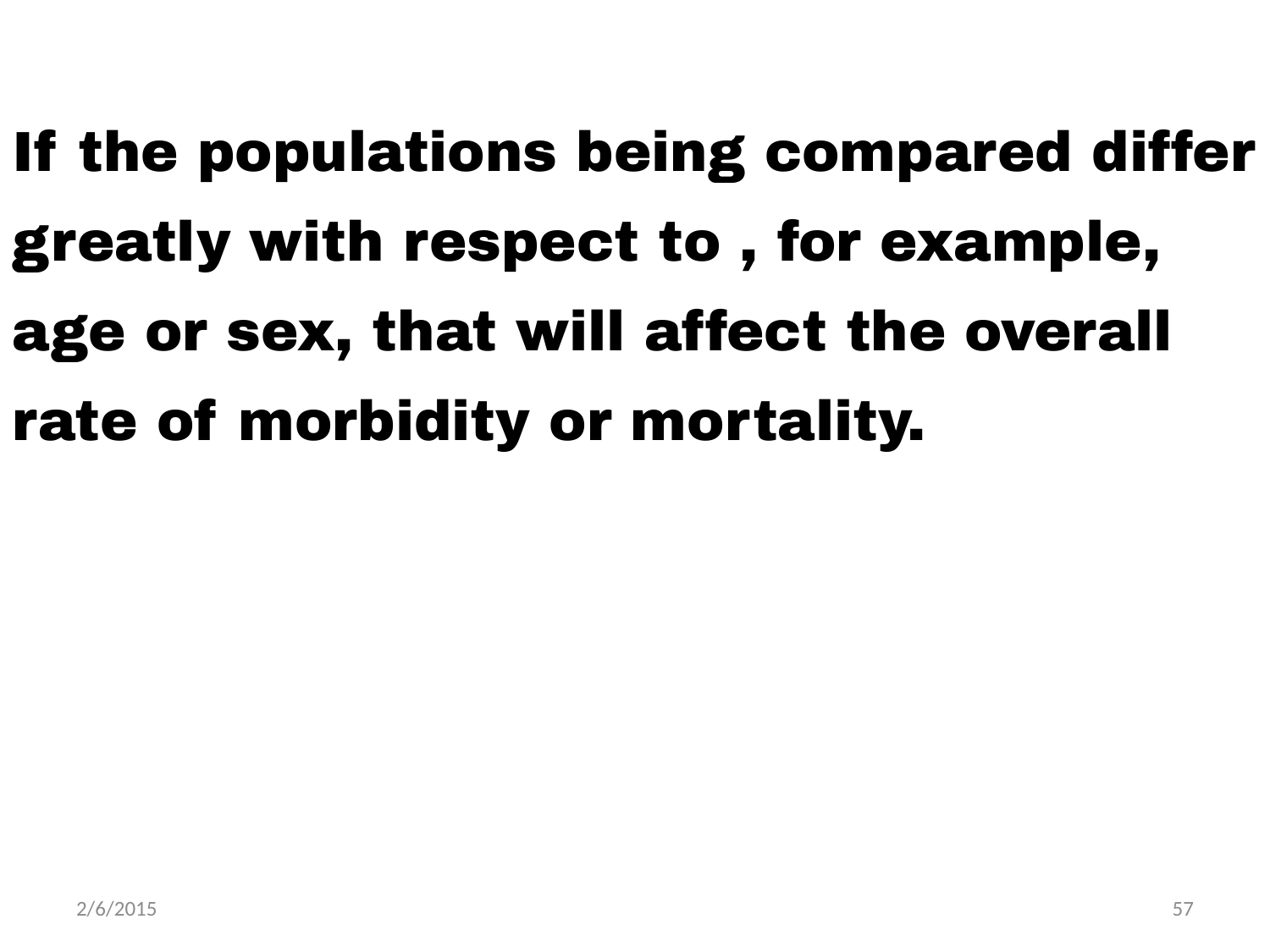

If the populations being compared differ greatly with respect to , for example, age or sex, that will affect the overall rate of morbidity or mortality.
2/6/2015
57